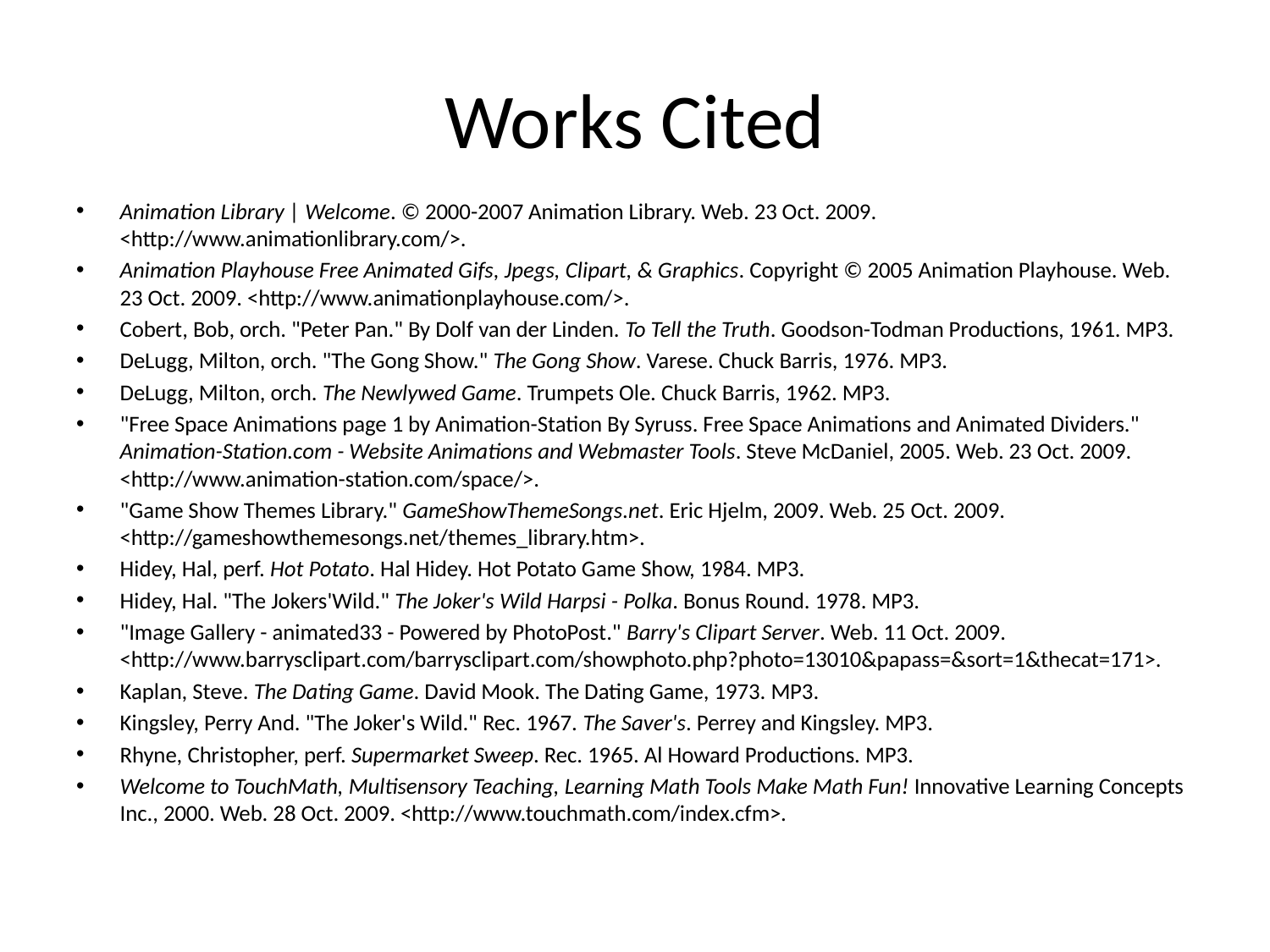

# Works Cited

Animation Library | Welcome. © 2000-2007 Animation Library. Web. 23 Oct. 2009. <http://www.animationlibrary.com/>.
Animation Playhouse Free Animated Gifs, Jpegs, Clipart, & Graphics. Copyright © 2005 Animation Playhouse. Web. 23 Oct. 2009. <http://www.animationplayhouse.com/>.
Cobert, Bob, orch. "Peter Pan." By Dolf van der Linden. To Tell the Truth. Goodson-Todman Productions, 1961. MP3.
DeLugg, Milton, orch. "The Gong Show." The Gong Show. Varese. Chuck Barris, 1976. MP3.
DeLugg, Milton, orch. The Newlywed Game. Trumpets Ole. Chuck Barris, 1962. MP3.
"Free Space Animations page 1 by Animation-Station By Syruss. Free Space Animations and Animated Dividers." Animation-Station.com - Website Animations and Webmaster Tools. Steve McDaniel, 2005. Web. 23 Oct. 2009. <http://www.animation-station.com/space/>.
"Game Show Themes Library." GameShowThemeSongs.net. Eric Hjelm, 2009. Web. 25 Oct. 2009. <http://gameshowthemesongs.net/themes_library.htm>.
Hidey, Hal, perf. Hot Potato. Hal Hidey. Hot Potato Game Show, 1984. MP3.
Hidey, Hal. "The Jokers'Wild." The Joker's Wild Harpsi - Polka. Bonus Round. 1978. MP3.
"Image Gallery - animated33 - Powered by PhotoPost." Barry's Clipart Server. Web. 11 Oct. 2009. <http://www.barrysclipart.com/barrysclipart.com/showphoto.php?photo=13010&papass=&sort=1&thecat=171>.
Kaplan, Steve. The Dating Game. David Mook. The Dating Game, 1973. MP3.
Kingsley, Perry And. "The Joker's Wild." Rec. 1967. The Saver's. Perrey and Kingsley. MP3.
Rhyne, Christopher, perf. Supermarket Sweep. Rec. 1965. Al Howard Productions. MP3.
Welcome to TouchMath, Multisensory Teaching, Learning Math Tools Make Math Fun! Innovative Learning Concepts Inc., 2000. Web. 28 Oct. 2009. <http://www.touchmath.com/index.cfm>.